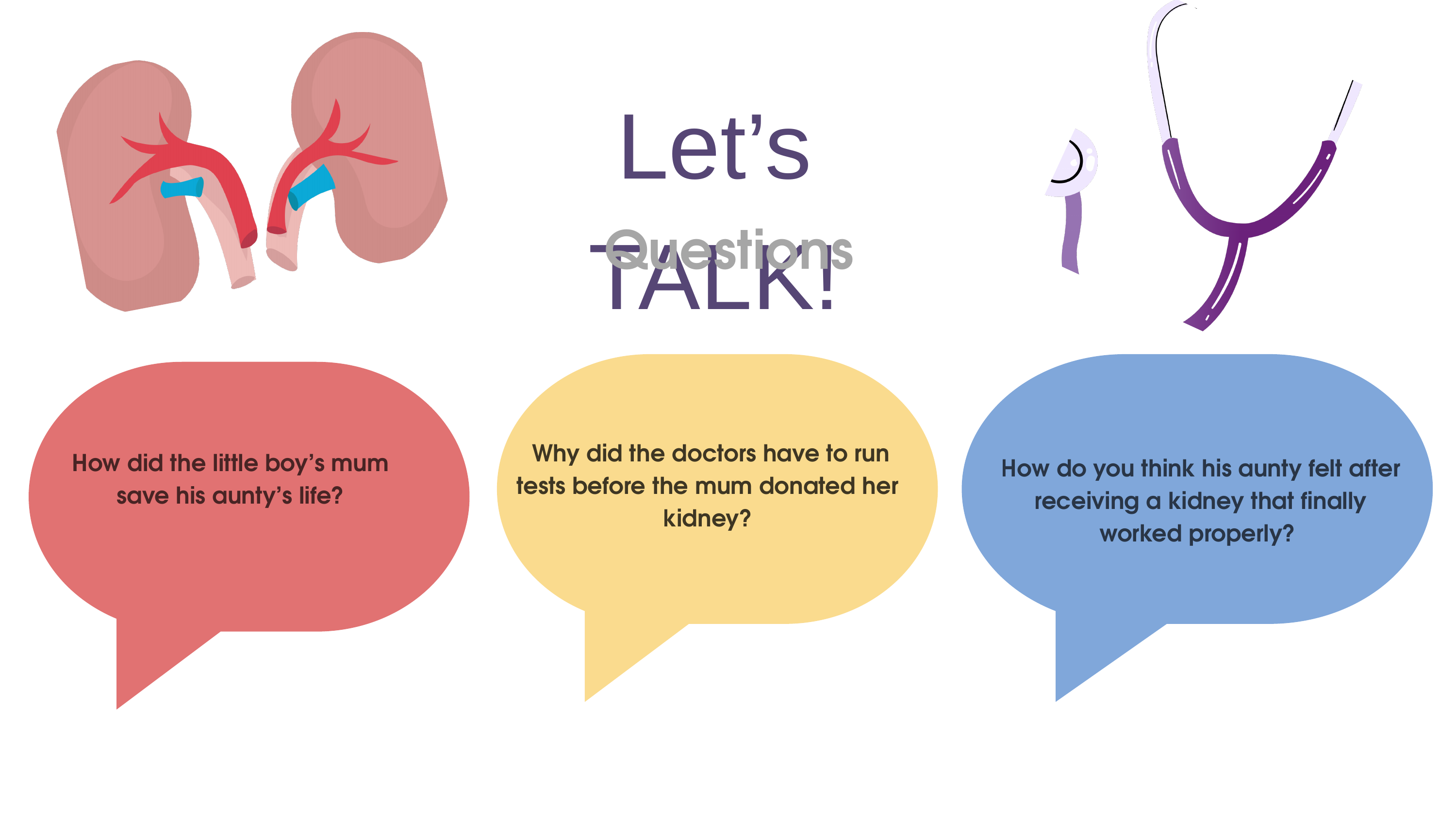

Let’s TALK!
Questions
How did the little boy’s mum save his aunty’s life?

 Why did the doctors have to run tests before the mum donated her kidney?

How do you think his aunty felt after receiving a kidney that finally worked properly?